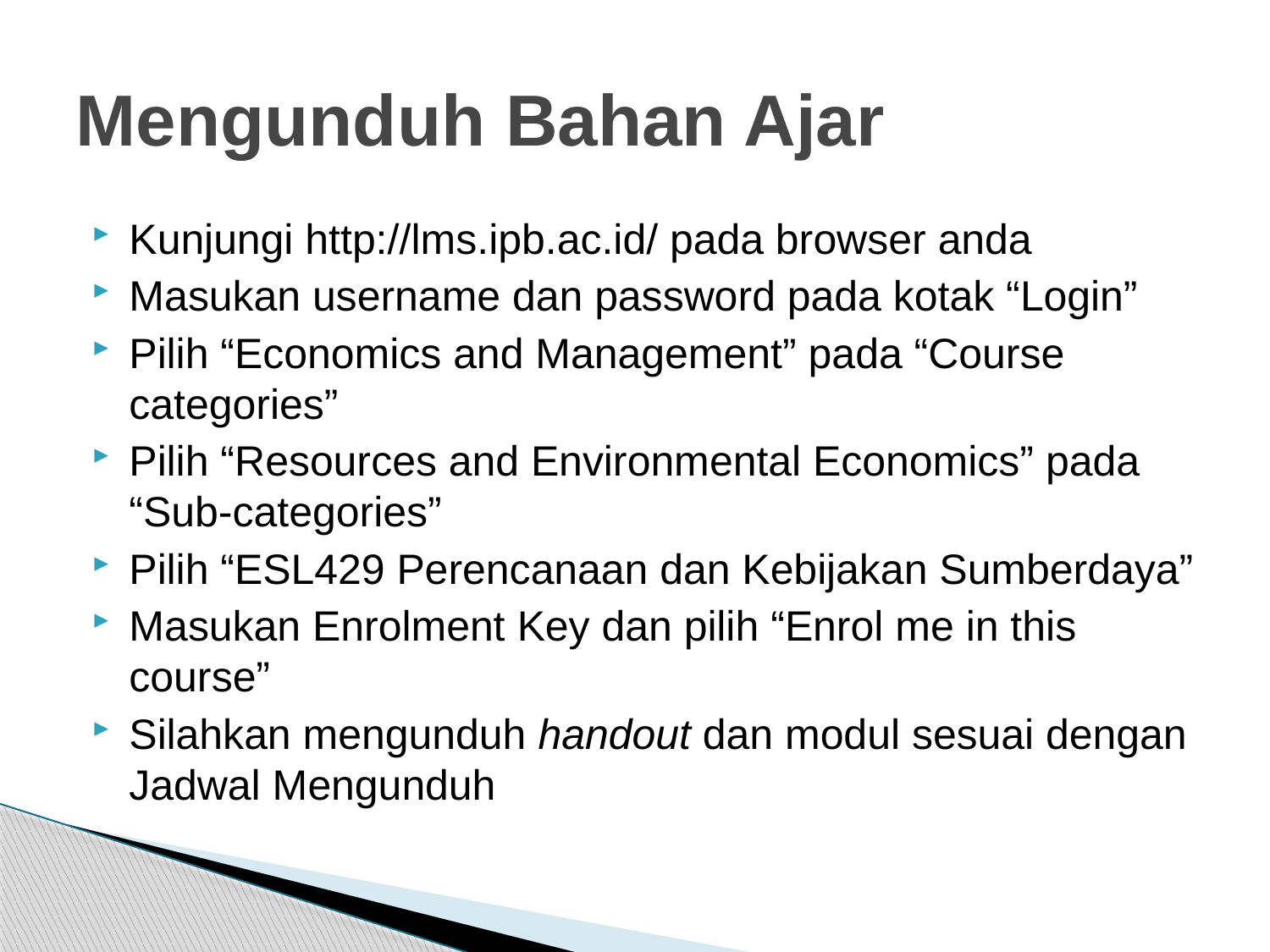

# Mengunduh Bahan Ajar
Kunjungi http://lms.ipb.ac.id/ pada browser anda
Masukan username dan password pada kotak “Login”
Pilih “Economics and Management” pada “Course categories”
Pilih “Resources and Environmental Economics” pada “Sub-categories”
Pilih “ESL429 Perencanaan dan Kebijakan Sumberdaya”
Masukan Enrolment Key dan pilih “Enrol me in this course”
Silahkan mengunduh handout dan modul sesuai dengan Jadwal Mengunduh